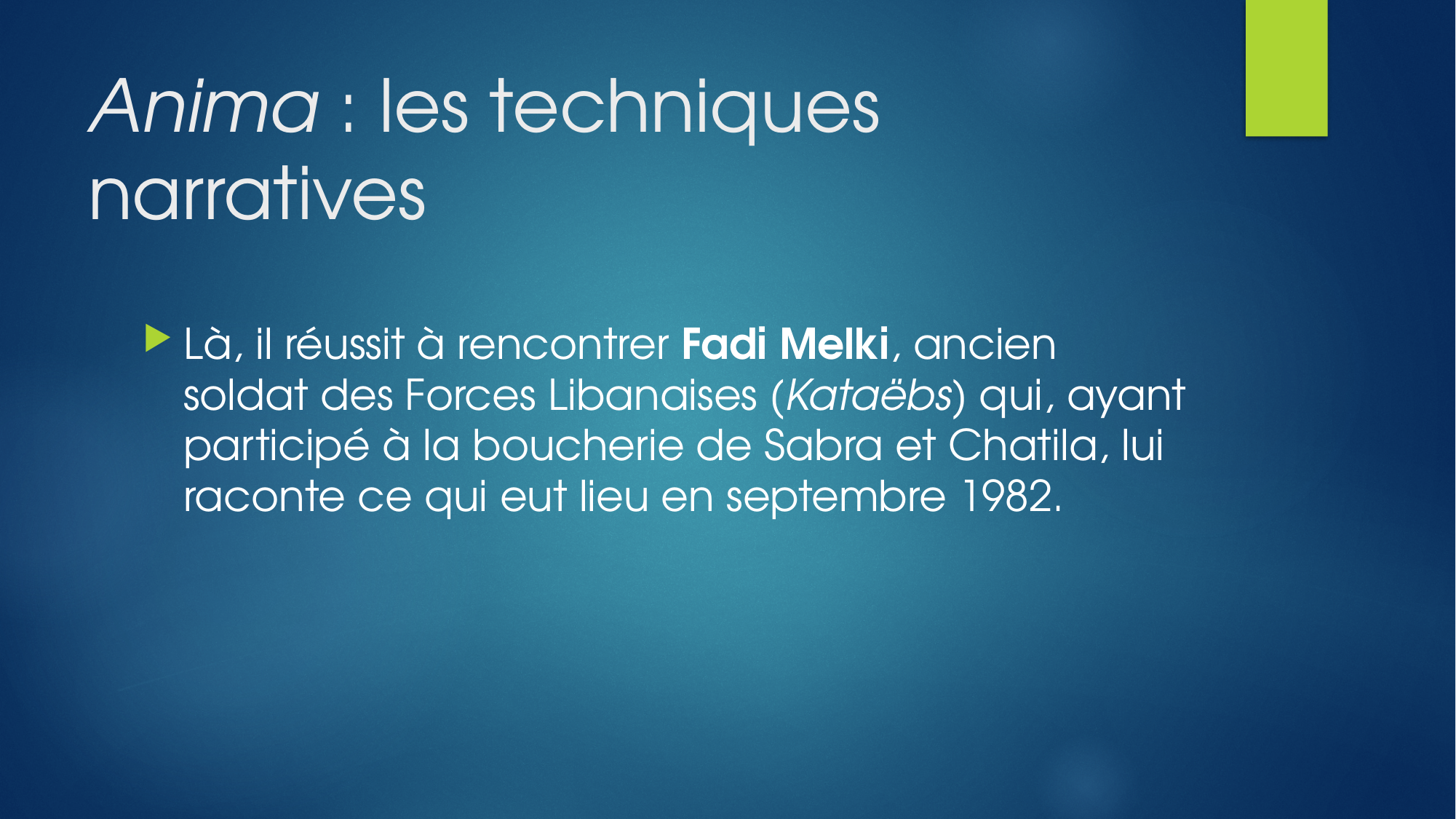

# Anima : les techniques narratives

Là, il réussit à rencontrer Fadi Melki, ancien soldat des Forces Libanaises (Kataëbs) qui, ayant participé à la boucherie de Sabra et Chatila, lui raconte ce qui eut lieu en septembre 1982.